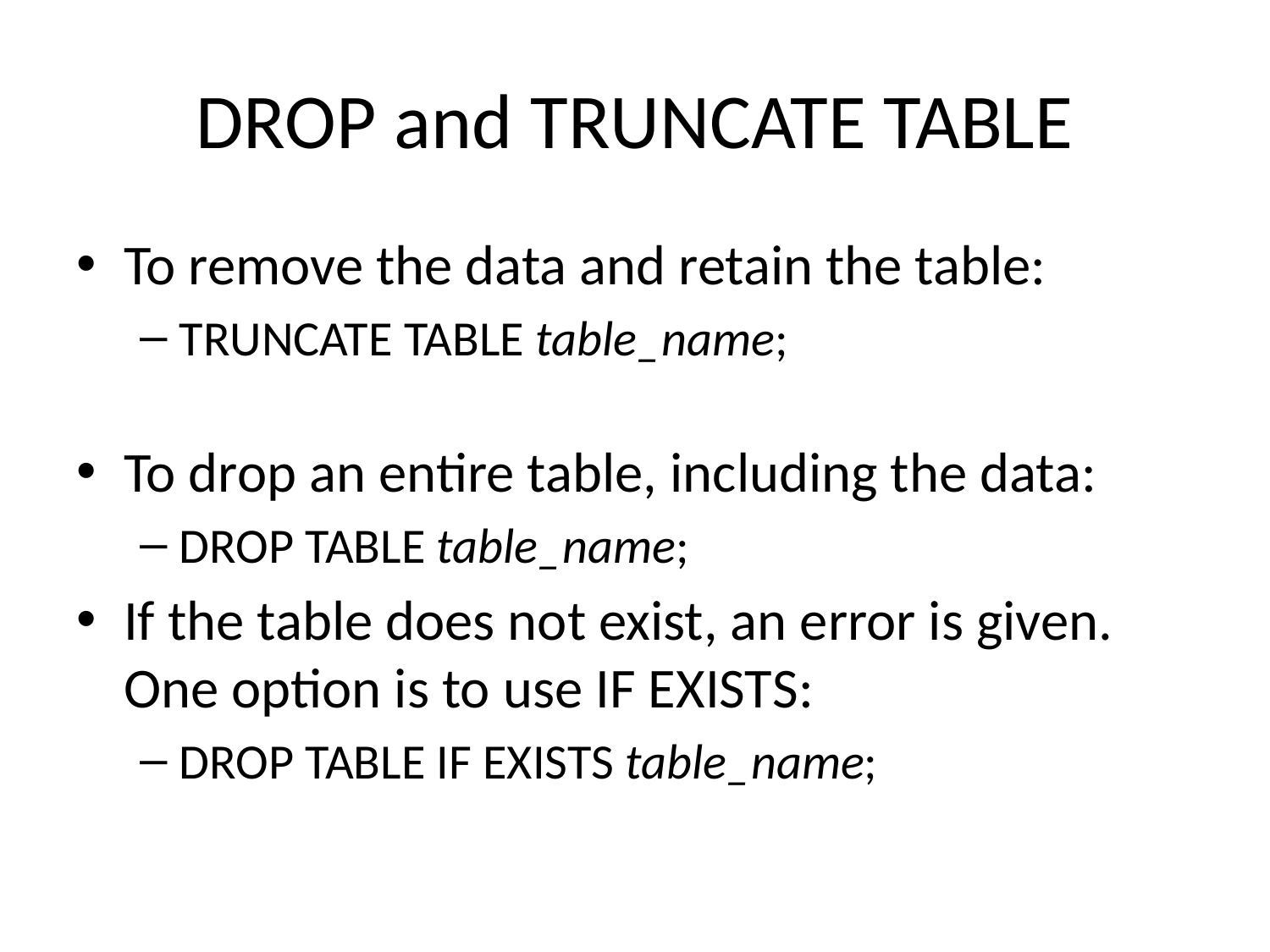

# DROP and TRUNCATE TABLE
To remove the data and retain the table:
TRUNCATE TABLE table_name;
To drop an entire table, including the data:
DROP TABLE table_name;
If the table does not exist, an error is given. One option is to use IF EXISTS:
DROP TABLE IF EXISTS table_name;